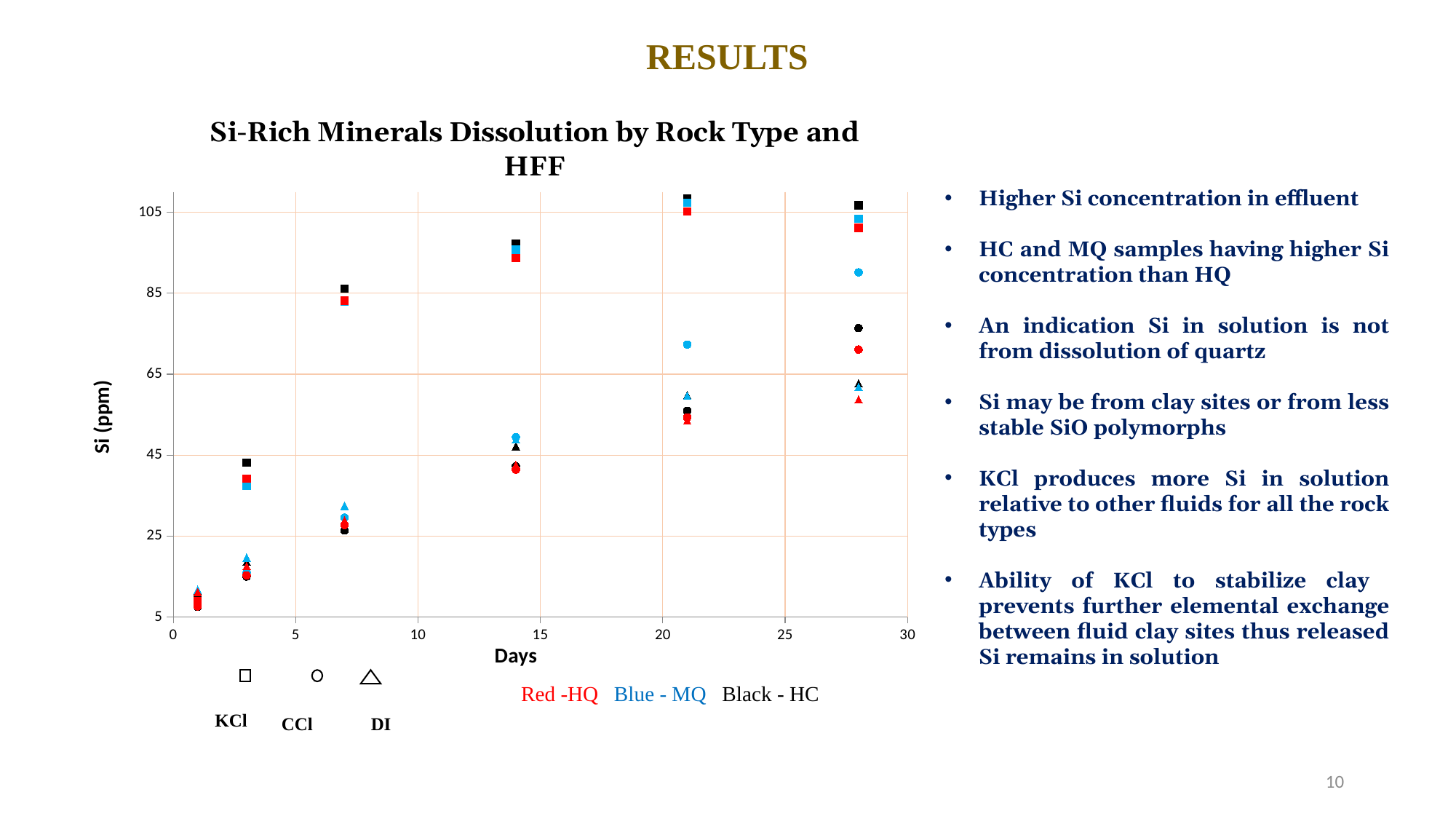

# RESULTS

### Chart: Si-Rich Minerals Dissolution by Rock Type and HFF

| Category | HQDI  | HQKCl  | HQCCl | MQDI | MQKCl | MQCCl  | HCDI | HCKCl | HCCCl |
|---|---|---|---|---|---|---|---|---|---|

KCl
CCl
DI
Red -HQ   Blue - MQ   Black - HC
Higher Si concentration in effluent

HC and MQ samples having higher Si concentration than HQ

An indication Si in solution is not from dissolution of quartz

Si may be from clay sites or from less stable SiO polymorphs

KCl produces more Si in solution relative to other fluids for all the rock types

Ability of KCl to stabilize clay  prevents further elemental exchange between fluid clay sites thus released Si remains in solution

10